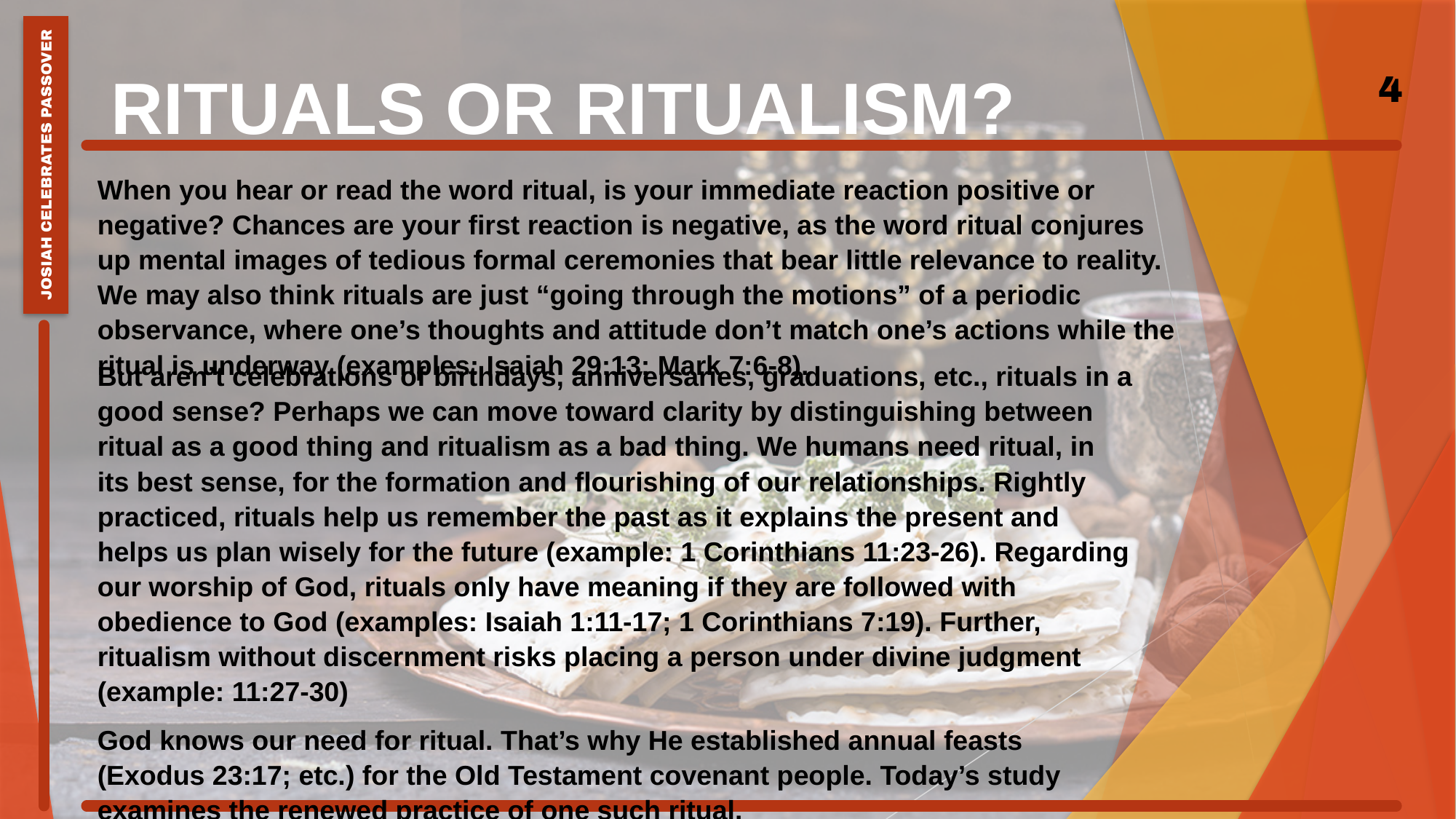

Josiah Celebrates Passover
# Rituals or Ritualism?
4
When you hear or read the word ritual, is your immediate reaction positive or negative? Chances are your first reaction is negative, as the word ritual conjures up mental images of tedious formal ceremonies that bear little relevance to reality. We may also think rituals are just “going through the motions” of a periodic observance, where one’s thoughts and attitude don’t match one’s actions while the ritual is underway (examples: Isaiah 29:13; Mark 7:6-8).
But aren’t celebrations of birthdays, anniversaries, graduations, etc., rituals in a good sense? Perhaps we can move toward clarity by distinguishing between ritual as a good thing and ritualism as a bad thing. We humans need ritual, in its best sense, for the formation and flourishing of our relationships. Rightly practiced, rituals help us remember the past as it explains the present and helps us plan wisely for the future (example: 1 Corinthians 11:23-26). Regarding our worship of God, rituals only have meaning if they are followed with obedience to God (examples: Isaiah 1:11-17; 1 Corinthians 7:19). Further, ritualism without discernment risks placing a person under divine judgment (example: 11:27-30)

God knows our need for ritual. That’s why He established annual feasts (Exodus 23:17; etc.) for the Old Testament covenant people. Today’s study examines the renewed practice of one such ritual.